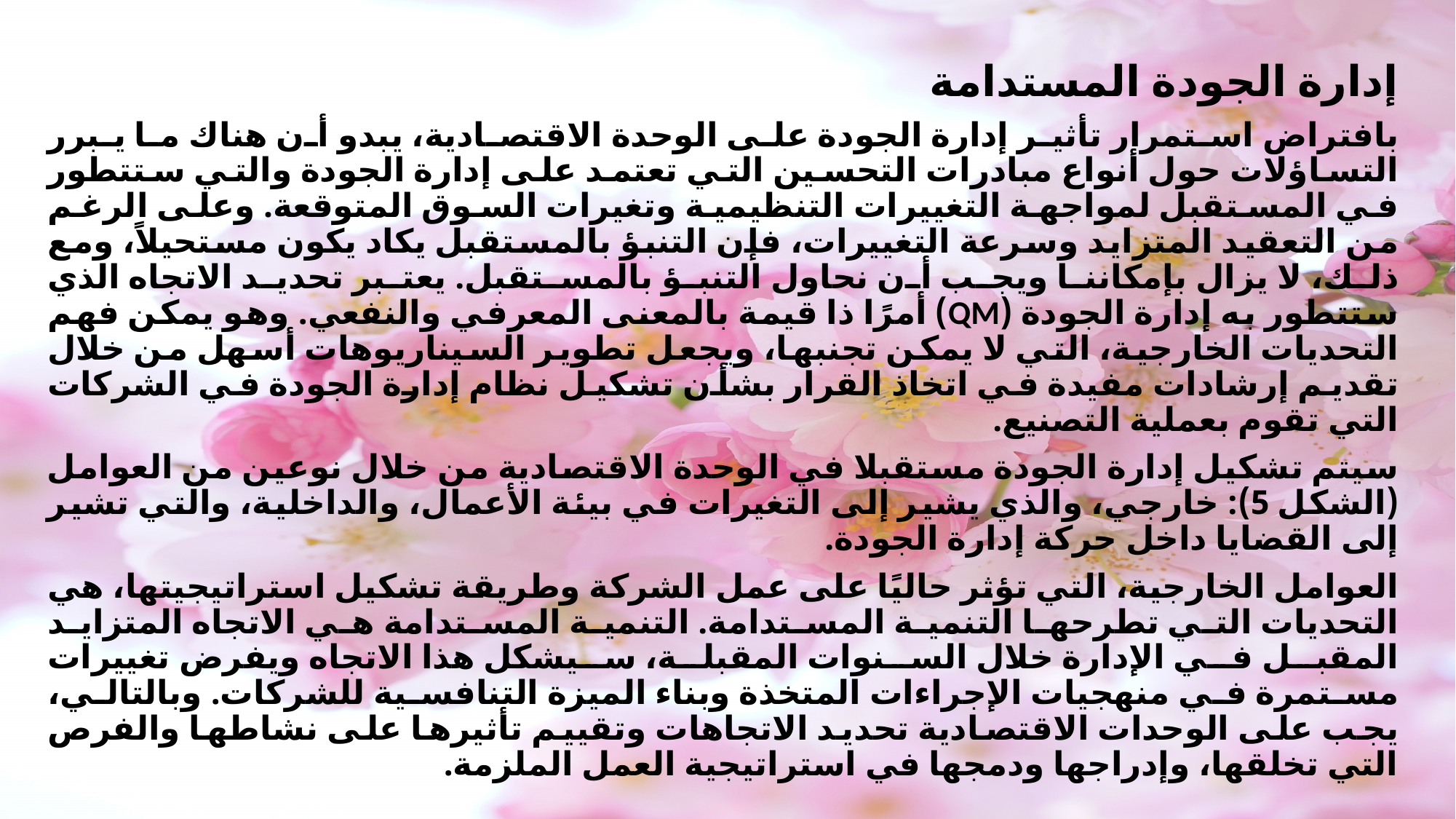

#
إدارة الجودة المستدامة
بافتراض استمرار تأثير إدارة الجودة على الوحدة الاقتصادية، يبدو أن هناك ما يبرر التساؤلات حول أنواع مبادرات التحسين التي تعتمد على إدارة الجودة والتي ستتطور في المستقبل لمواجهة التغييرات التنظيمية وتغيرات السوق المتوقعة. وعلى الرغم من التعقيد المتزايد وسرعة التغييرات، فإن التنبؤ بالمستقبل يكاد يكون مستحيلاً، ومع ذلك، لا يزال بإمكاننا ويجب أن نحاول التنبؤ بالمستقبل. يعتبر تحديد الاتجاه الذي ستتطور به إدارة الجودة (QM) أمرًا ذا قيمة بالمعنى المعرفي والنفعي. وهو يمكن فهم التحديات الخارجية، التي لا يمكن تجنبها، ويجعل تطوير السيناريوهات أسهل من خلال تقديم إرشادات مفيدة في اتخاذ القرار بشأن تشكيل نظام إدارة الجودة في الشركات التي تقوم بعملية التصنيع.
سيتم تشكيل إدارة الجودة مستقبلا في الوحدة الاقتصادية من خلال نوعين من العوامل (الشكل 5): خارجي، والذي يشير إلى التغيرات في بيئة الأعمال، والداخلية، والتي تشير إلى القضايا داخل حركة إدارة الجودة.
العوامل الخارجية، التي تؤثر حاليًا على عمل الشركة وطريقة تشكيل استراتيجيتها، هي التحديات التي تطرحها التنمية المستدامة. التنمية المستدامة هي الاتجاه المتزايد المقبل في الإدارة خلال السنوات المقبلة، سيشكل هذا الاتجاه ويفرض تغييرات مستمرة في منهجيات الإجراءات المتخذة وبناء الميزة التنافسية للشركات. وبالتالي، يجب على الوحدات الاقتصادية تحديد الاتجاهات وتقييم تأثيرها على نشاطها والفرص التي تخلقها، وإدراجها ودمجها في استراتيجية العمل الملزمة.